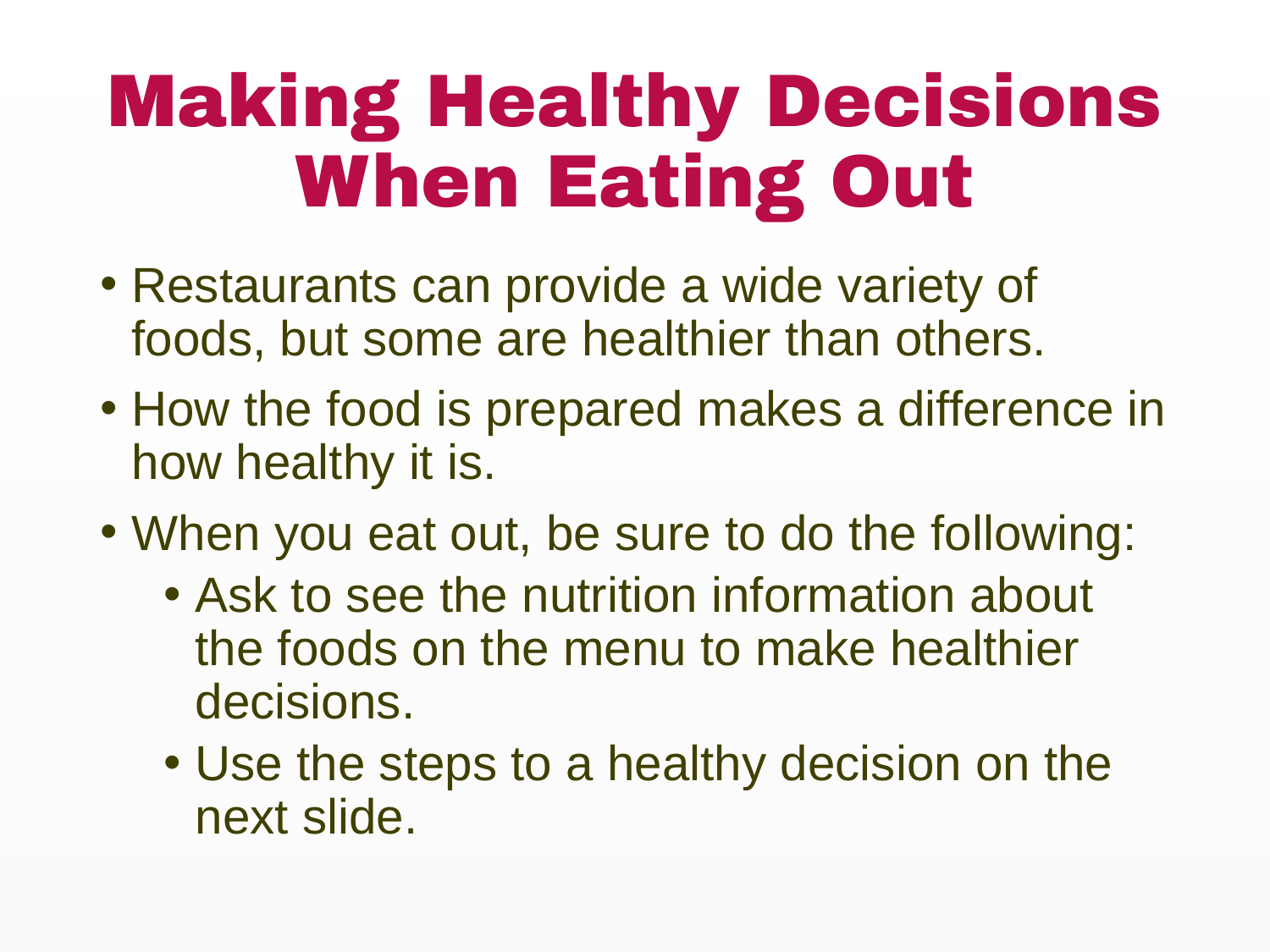

# Making Healthy Decisions When Eating Out
Restaurants can provide a wide variety of foods, but some are healthier than others.
How the food is prepared makes a difference in how healthy it is.
When you eat out, be sure to do the following:
Ask to see the nutrition information about the foods on the menu to make healthier decisions.
Use the steps to a healthy decision on the next slide.